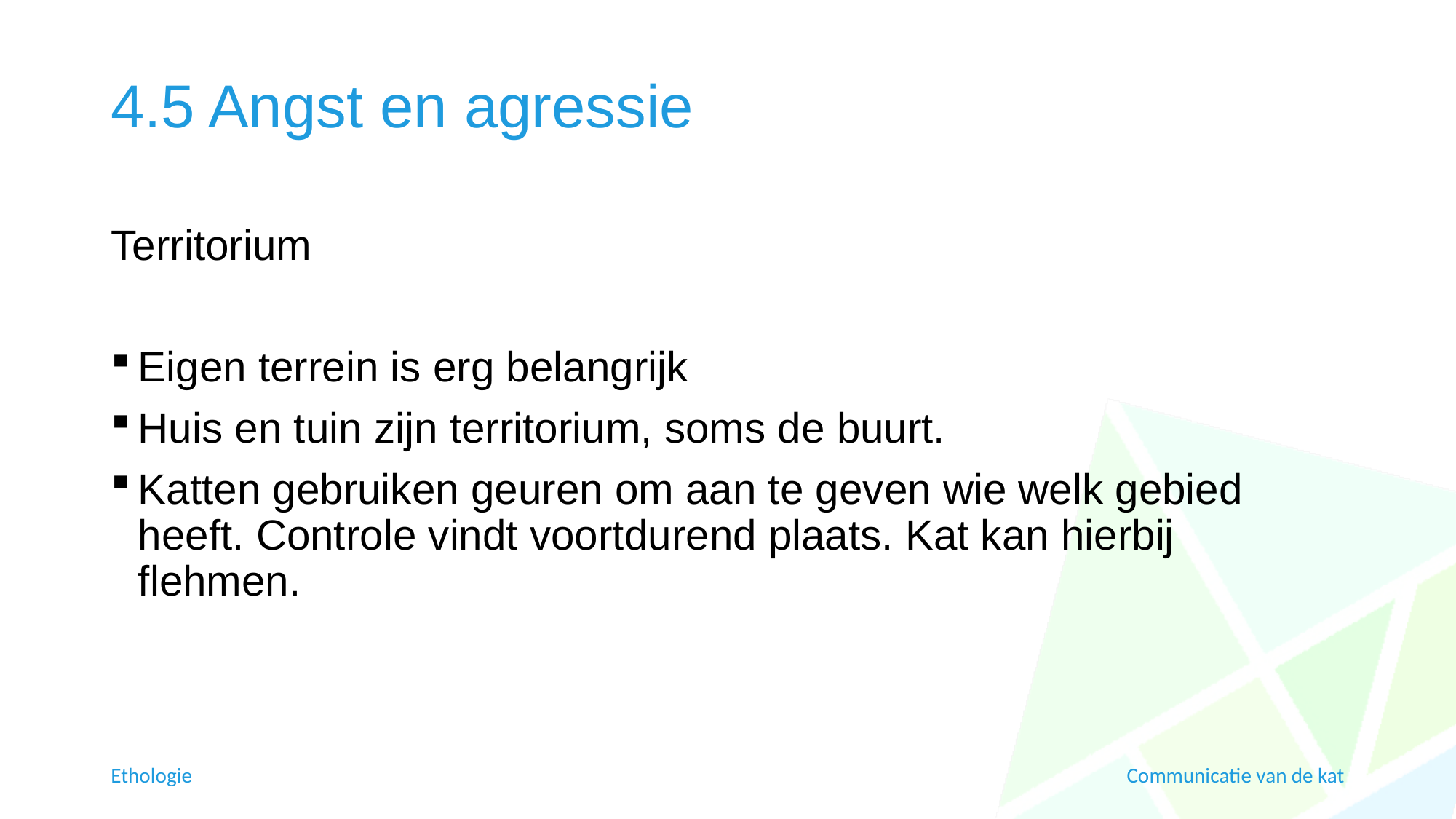

# 4.5 Angst en agressie
Territorium

Eigen terrein is erg belangrijk
Huis en tuin zijn territorium, soms de buurt.
Katten gebruiken geuren om aan te geven wie welk gebied heeft. Controle vindt voortdurend plaats. Kat kan hierbij flehmen.

Ethologie
Communicatie van de kat